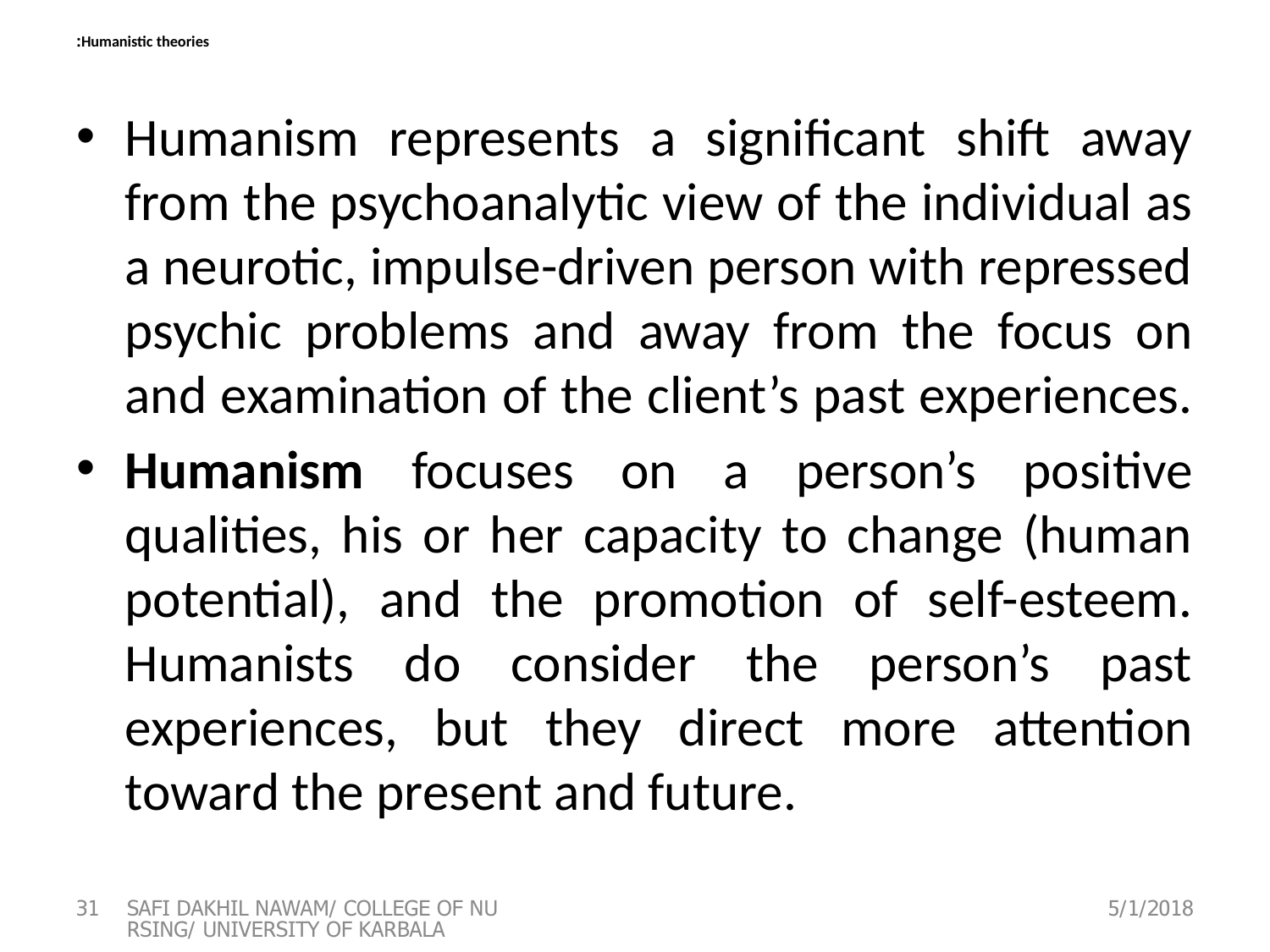

# Humanistic theories:
Humanism represents a significant shift away from the psychoanalytic view of the individual as a neurotic, impulse-driven person with repressed psychic problems and away from the focus on and examination of the client’s past experiences.
Humanism focuses on a person’s positive qualities, his or her capacity to change (human potential), and the promotion of self-esteem. Humanists do consider the person’s past experiences, but they direct more attention toward the present and future.

31
SAFI DAKHIL NAWAM/ COLLEGE OF NURSING/ UNIVERSITY OF KARBALA
5/1/2018